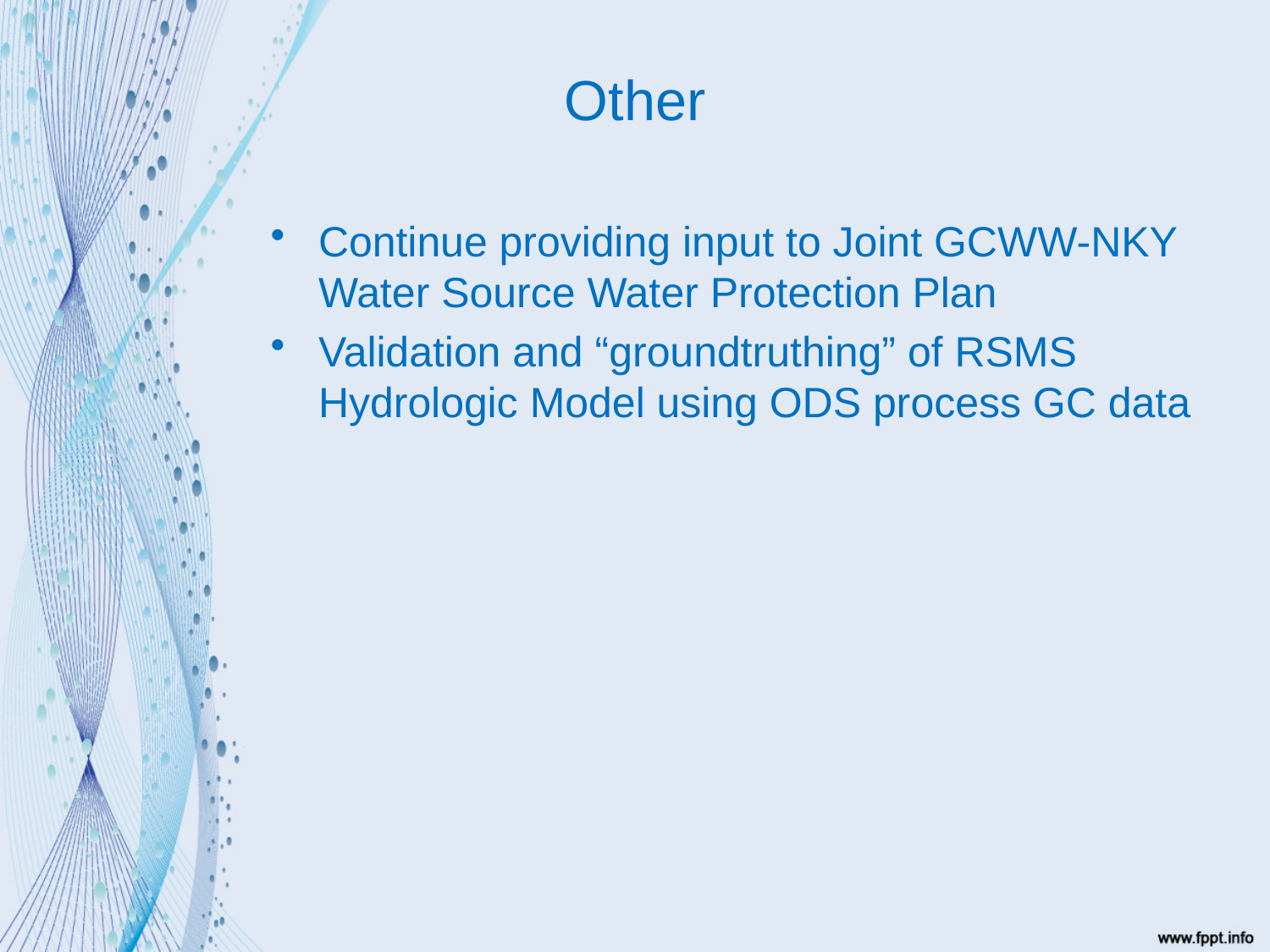

# Other

Continue providing input to Joint GCWW-NKY Water Source Water Protection Plan
Validation and “groundtruthing” of RSMS Hydrologic Model using ODS process GC data